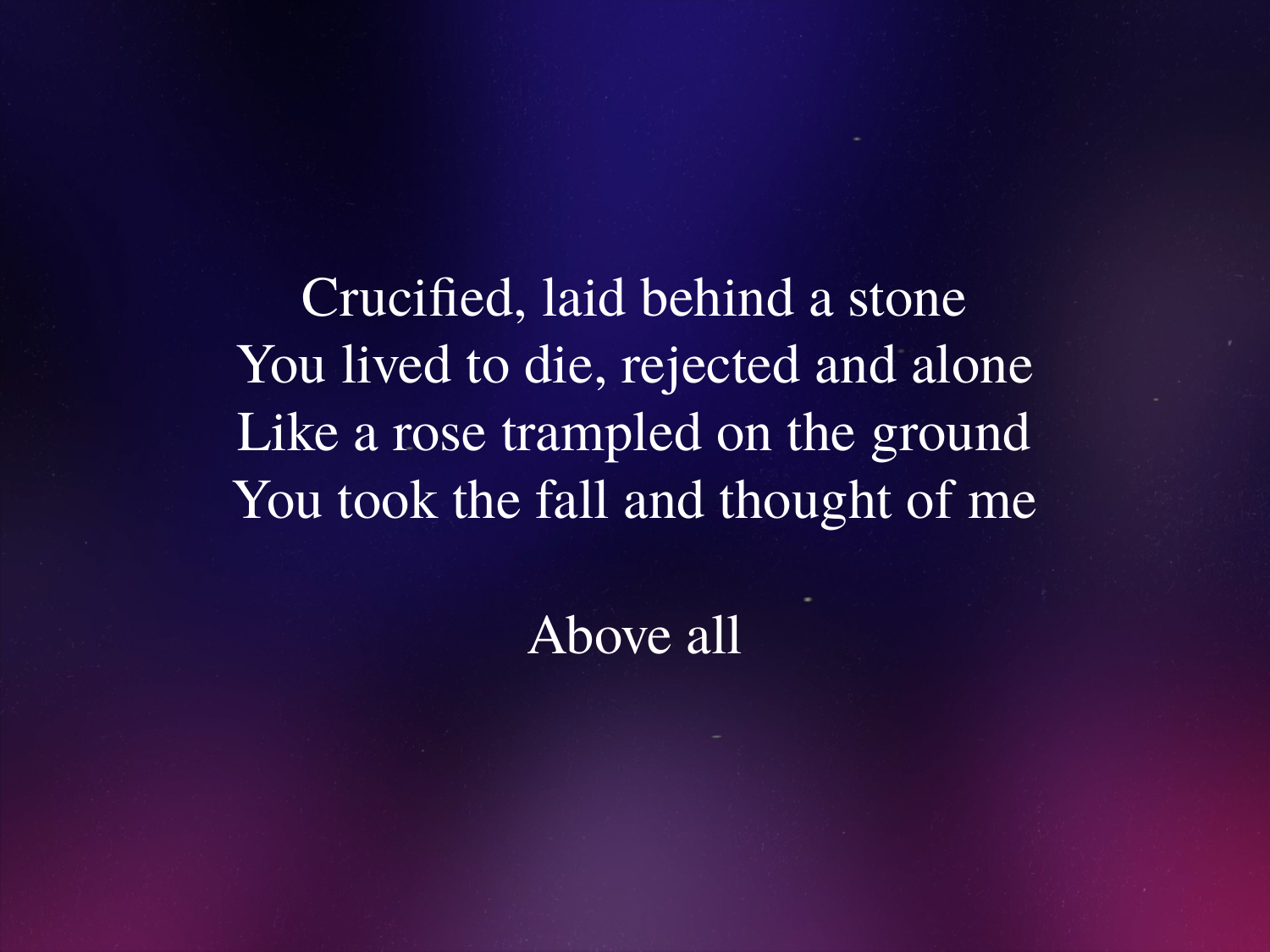

# Crucified, laid behind a stone You lived to die, rejected and alone Like a rose trampled on the ground You took the fall and thought of me Above all